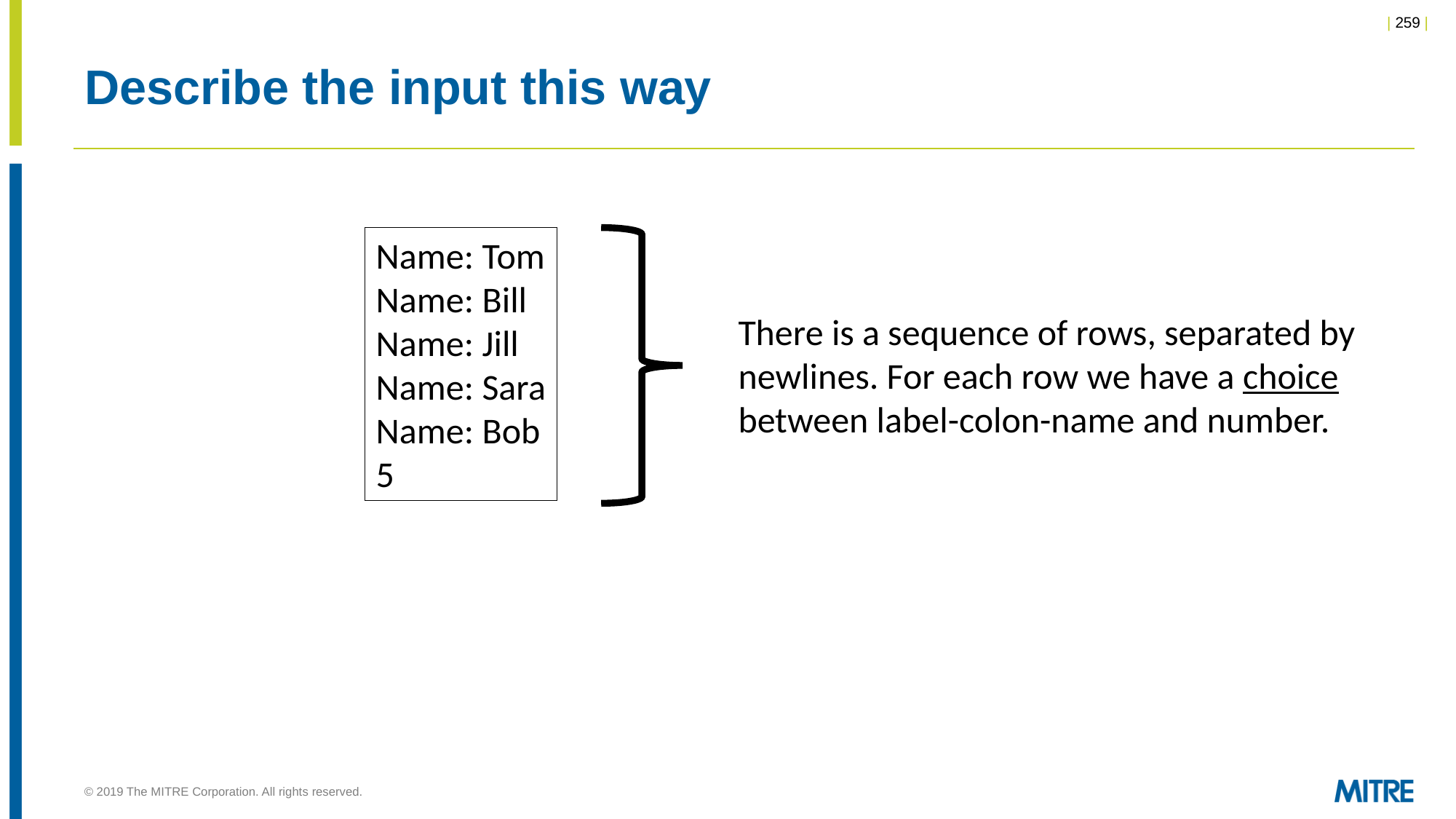

# Describe the input this way
Name: Tom
Name: Bill
Name: Jill
Name: Sara
Name: Bob
5

There is a sequence of rows, separated by newlines. For each row we have a choice between label-colon-name and number.
© 2019 The MITRE Corporation. All rights reserved.